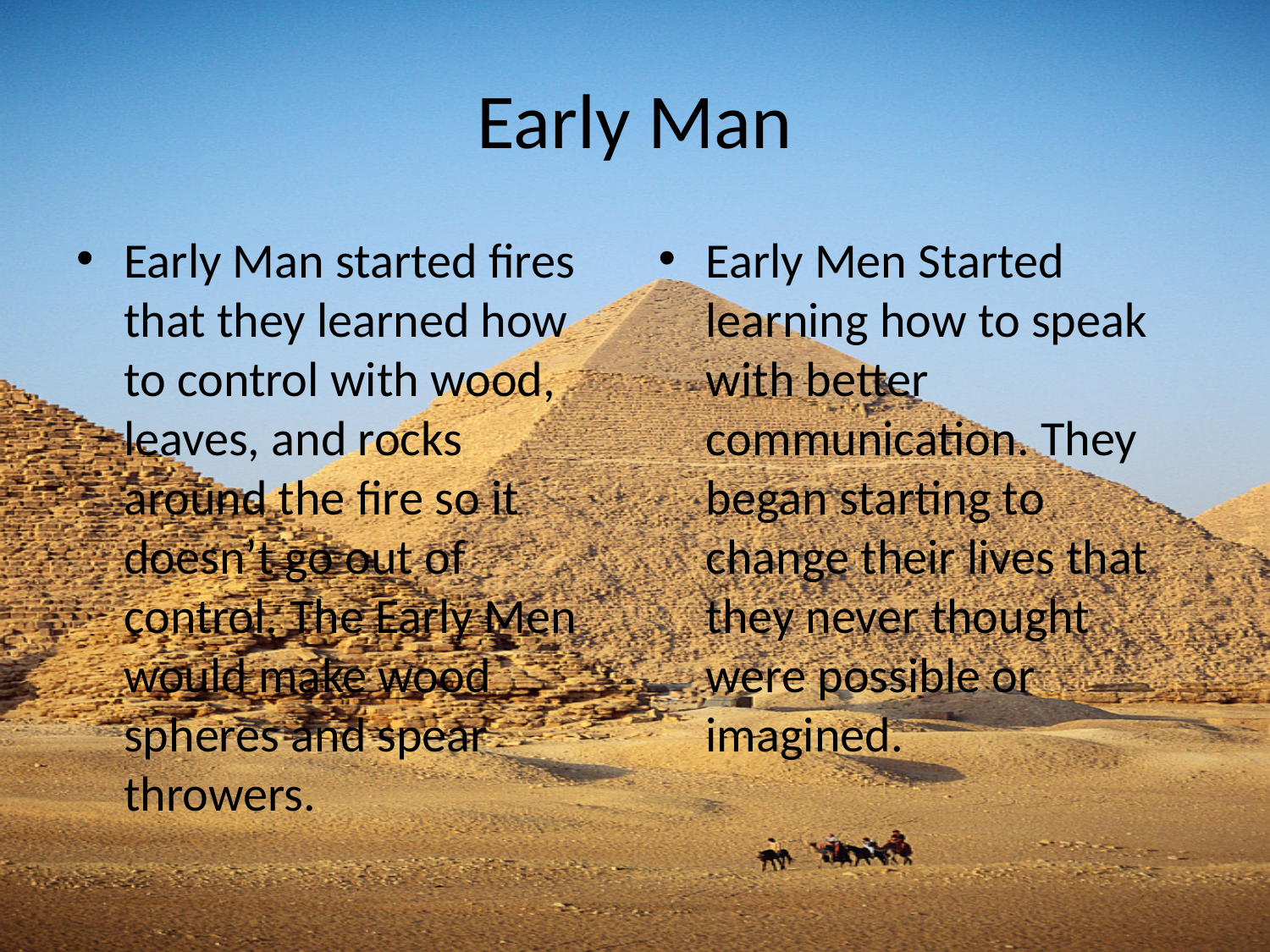

# Early Man
Early Man started fires that they learned how to control with wood, leaves, and rocks around the fire so it doesn’t go out of control. The Early Men would make wood spheres and spear throwers.
Early Men Started learning how to speak with better communication. They began starting to change their lives that they never thought were possible or imagined.